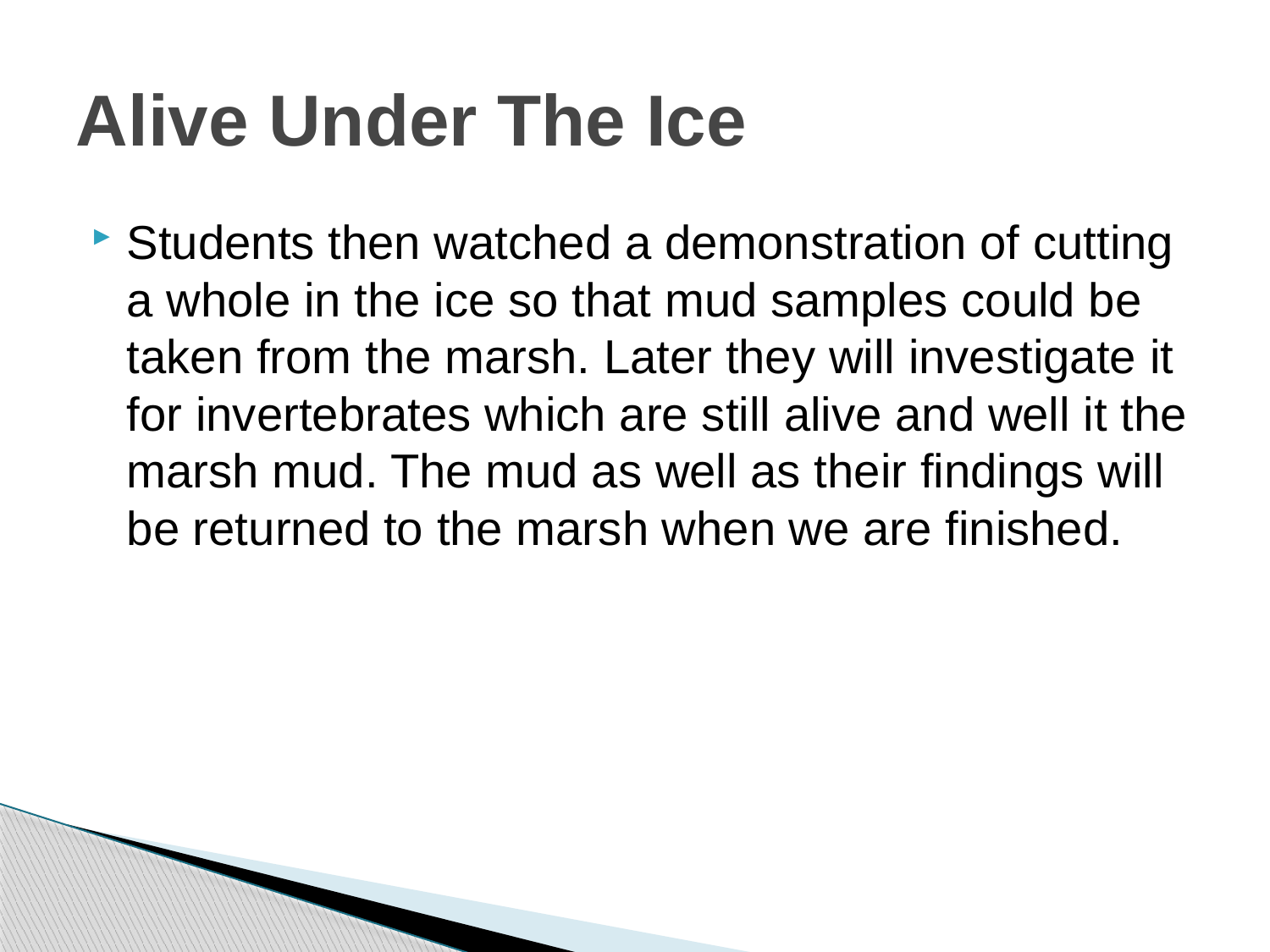

# Alive Under The Ice
Students then watched a demonstration of cutting a whole in the ice so that mud samples could be taken from the marsh. Later they will investigate it for invertebrates which are still alive and well it the marsh mud. The mud as well as their findings will be returned to the marsh when we are finished.